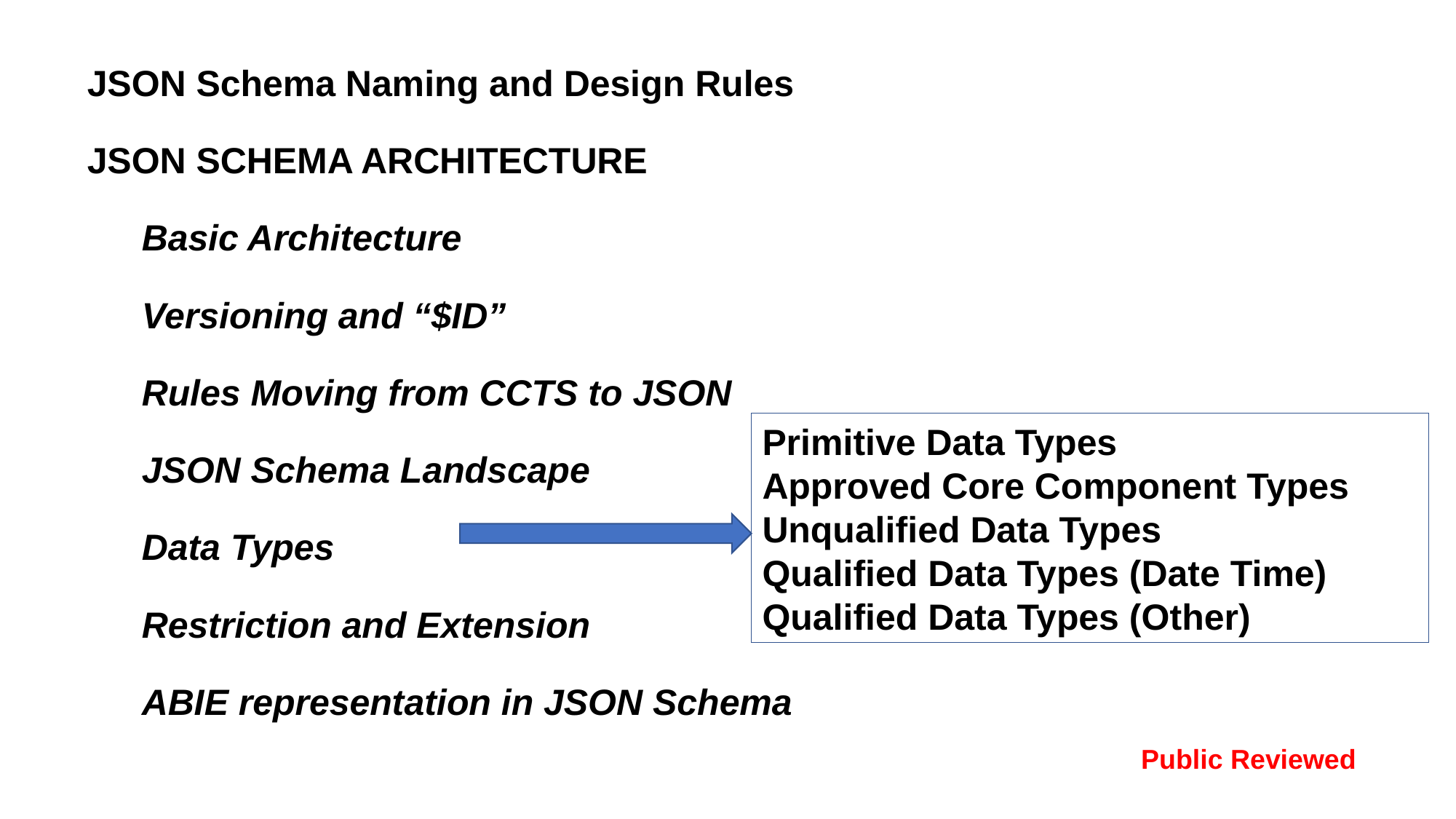

JSON Schema Naming and Design Rules
JSON SCHEMA ARCHITECTURE
Basic Architecture
Versioning and “$ID”
Rules Moving from CCTS to JSON
JSON Schema Landscape
Data Types
Restriction and Extension
ABIE representation in JSON Schema

Primitive Data Types
Approved Core Component Types
Unqualified Data Types
Qualified Data Types (Date Time)
Qualified Data Types (Other)

Public Reviewed